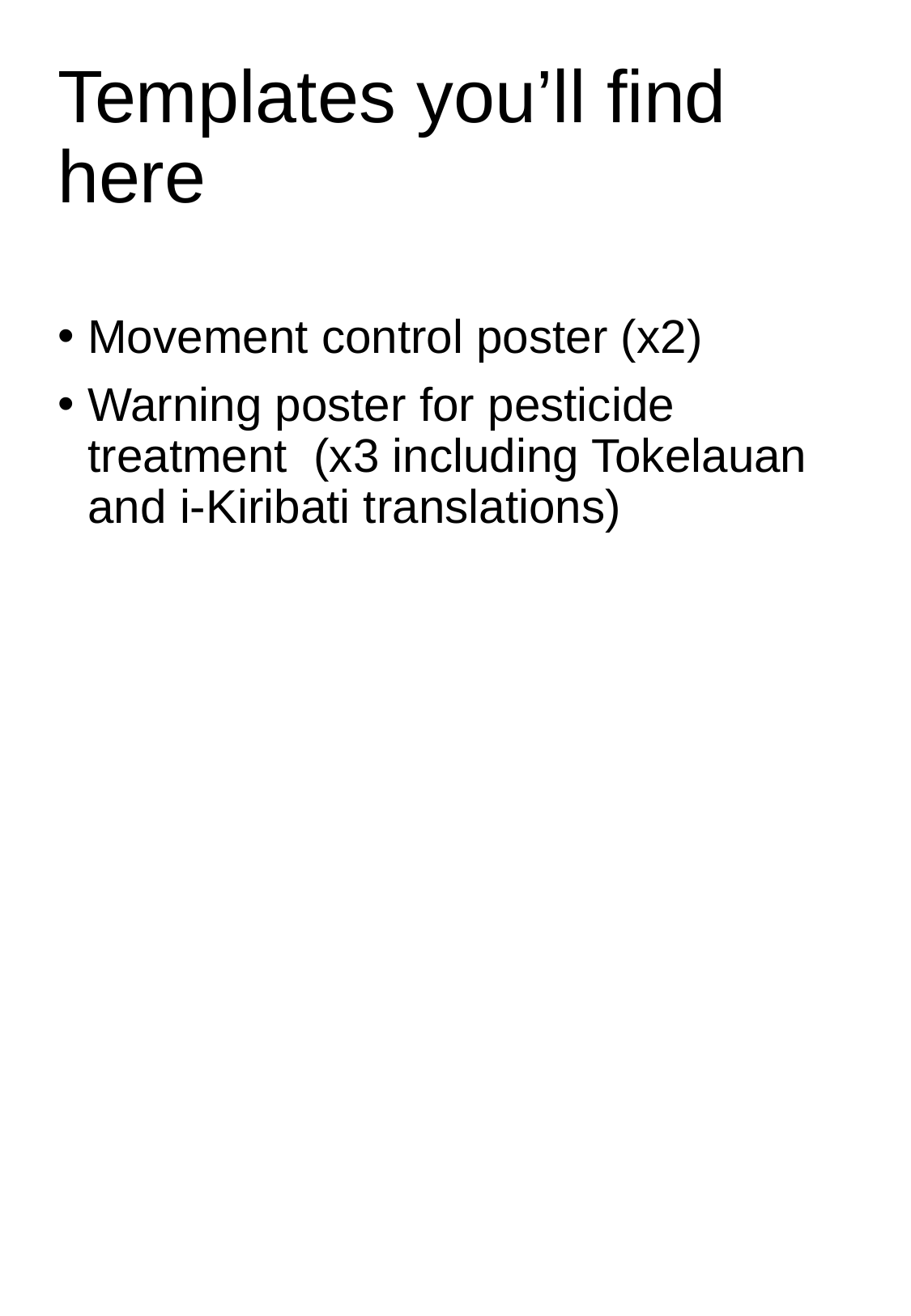

# Templates you’ll find here
Movement control poster (x2)
Warning poster for pesticide treatment  (x3 including Tokelauan and i-Kiribati translations)